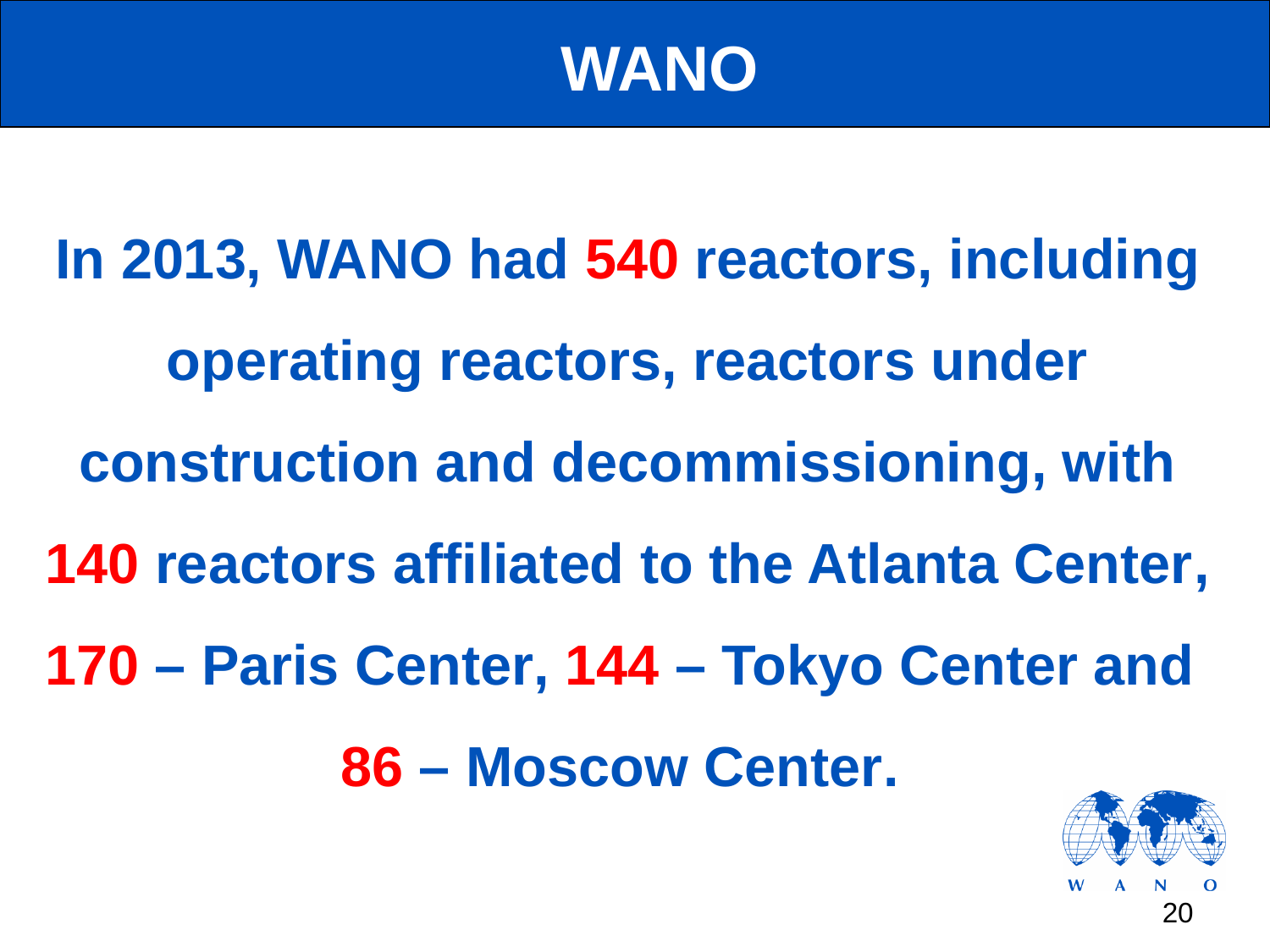

# WANO
In 2013, WANO had 540 reactors, including operating reactors, reactors under construction and decommissioning, with 140 reactors affiliated to the Atlanta Center,
170 – Paris Center, 144 – Tokyo Center and
86 – Moscow Center.
20